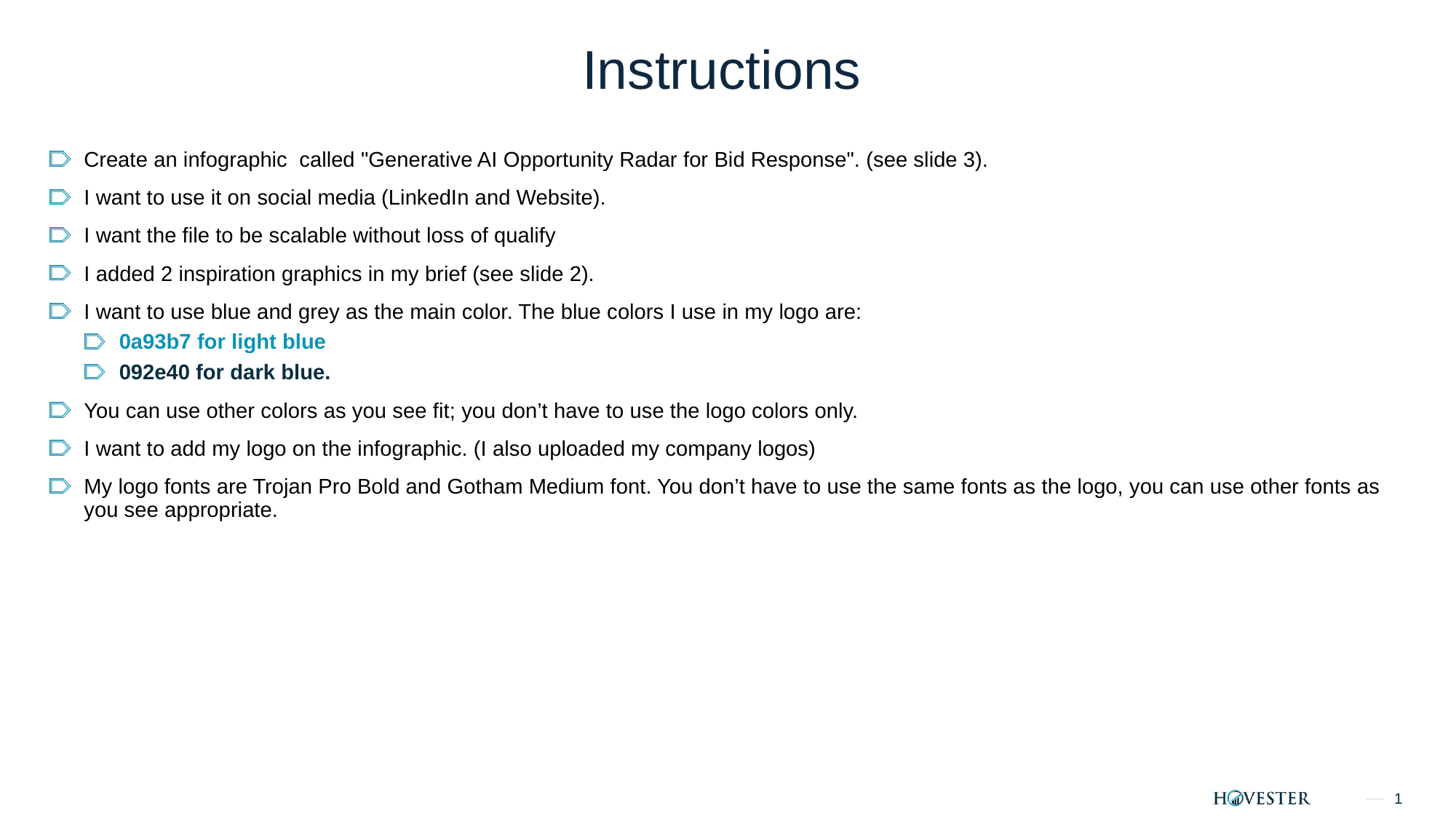

# Instructions
Create an infographic  called "Generative AI Opportunity Radar for Bid Response". (see slide 3).
I want to use it on social media (LinkedIn and Website).
I want the file to be scalable without loss of qualify
I added 2 inspiration graphics in my brief (see slide 2).
I want to use blue and grey as the main color. The blue colors I use in my logo are:
0a93b7 for light blue
092e40 for dark blue.
You can use other colors as you see fit; you don’t have to use the logo colors only.
I want to add my logo on the infographic. (I also uploaded my company logos)
My logo fonts are Trojan Pro Bold and Gotham Medium font. You don’t have to use the same fonts as the logo, you can use other fonts as you see appropriate.